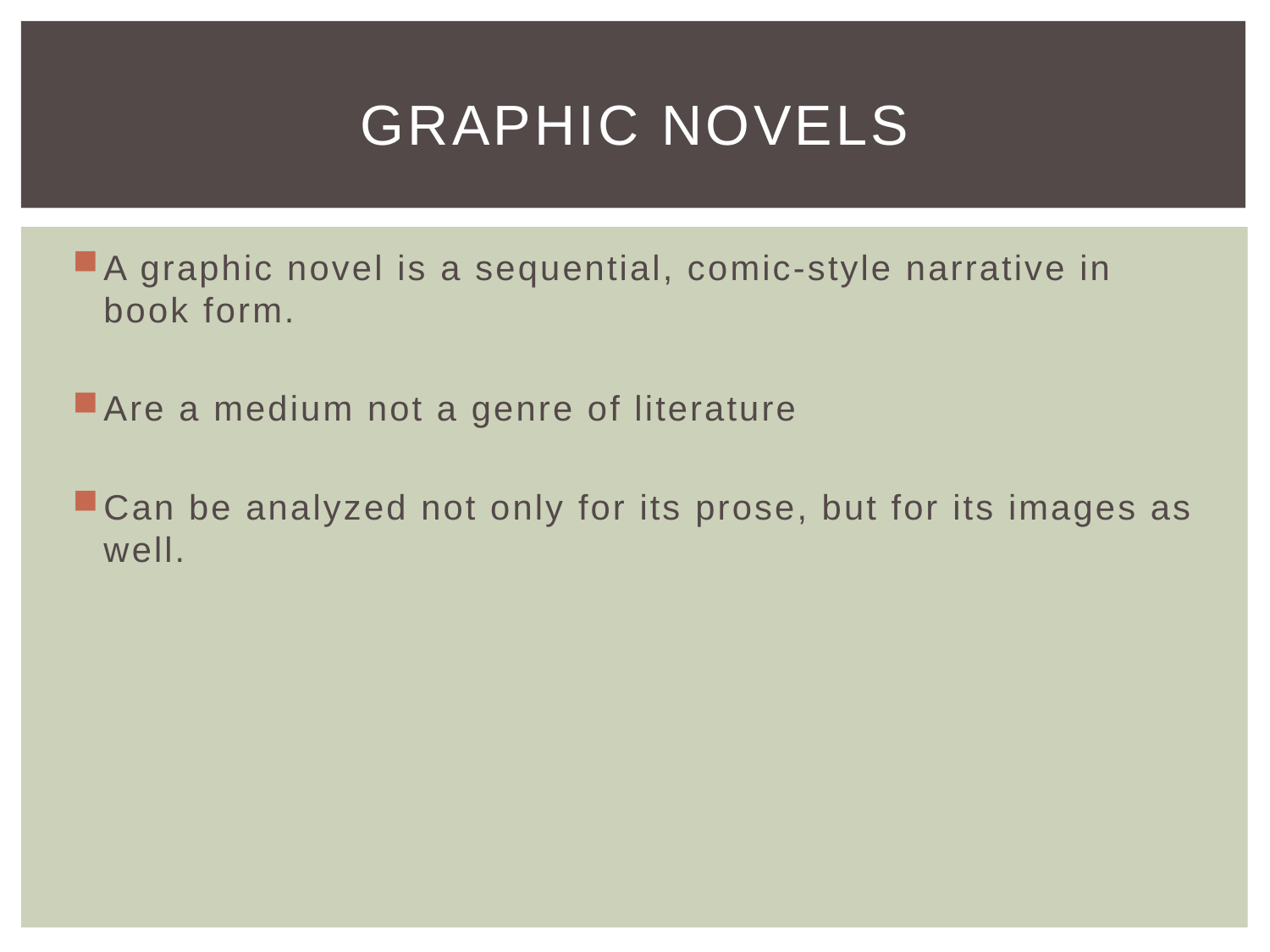

# Graphic Novels
A graphic novel is a sequential, comic-style narrative in book form.

Are a medium not a genre of literature

Can be analyzed not only for its prose, but for its images as well.